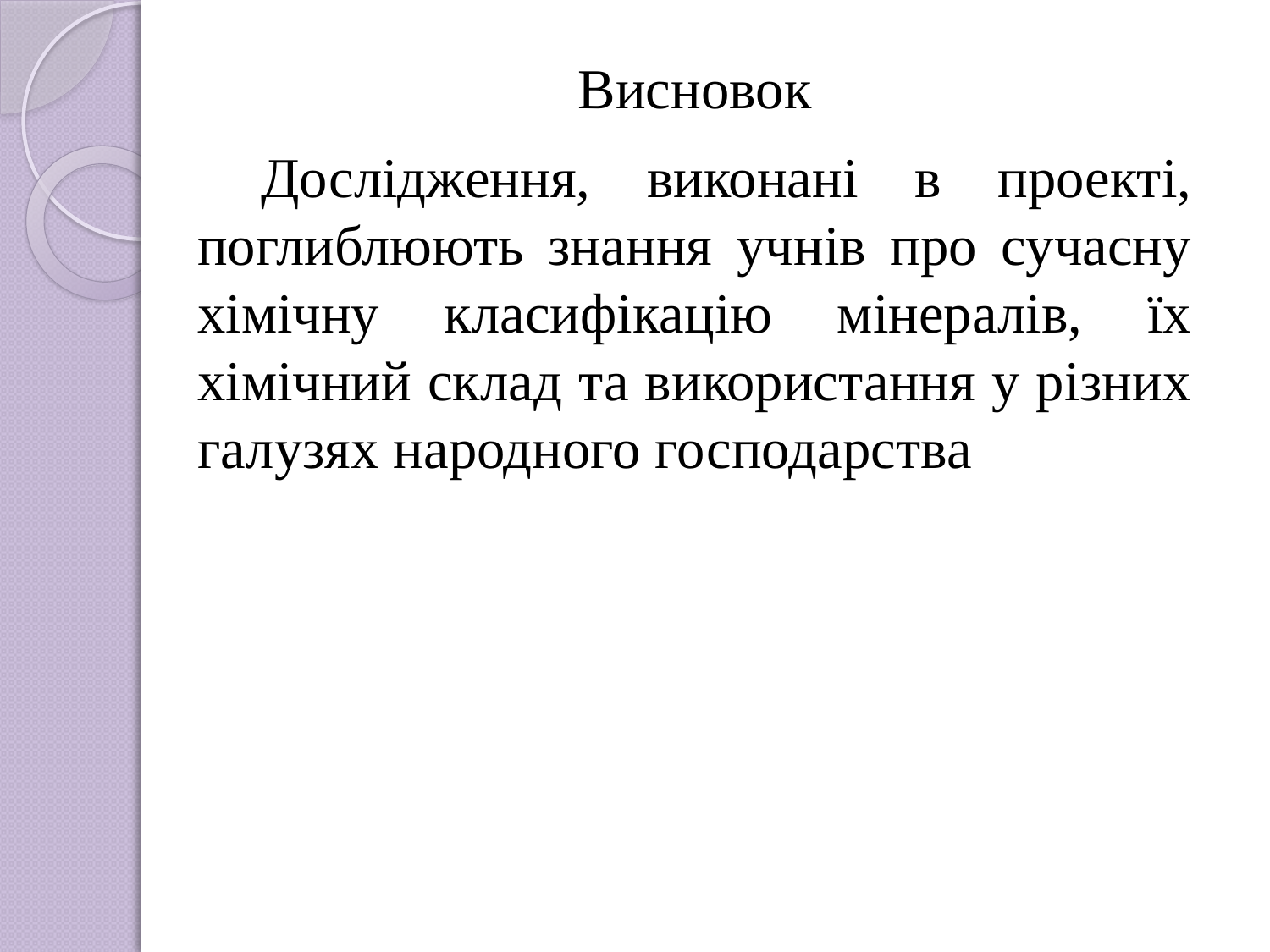

Висновок
Дослідження, виконані в проекті, поглиблюють знання учнів про сучасну хімічну класифікацію мінералів, їх хімічний склад та використання у різних галузях народного господарства